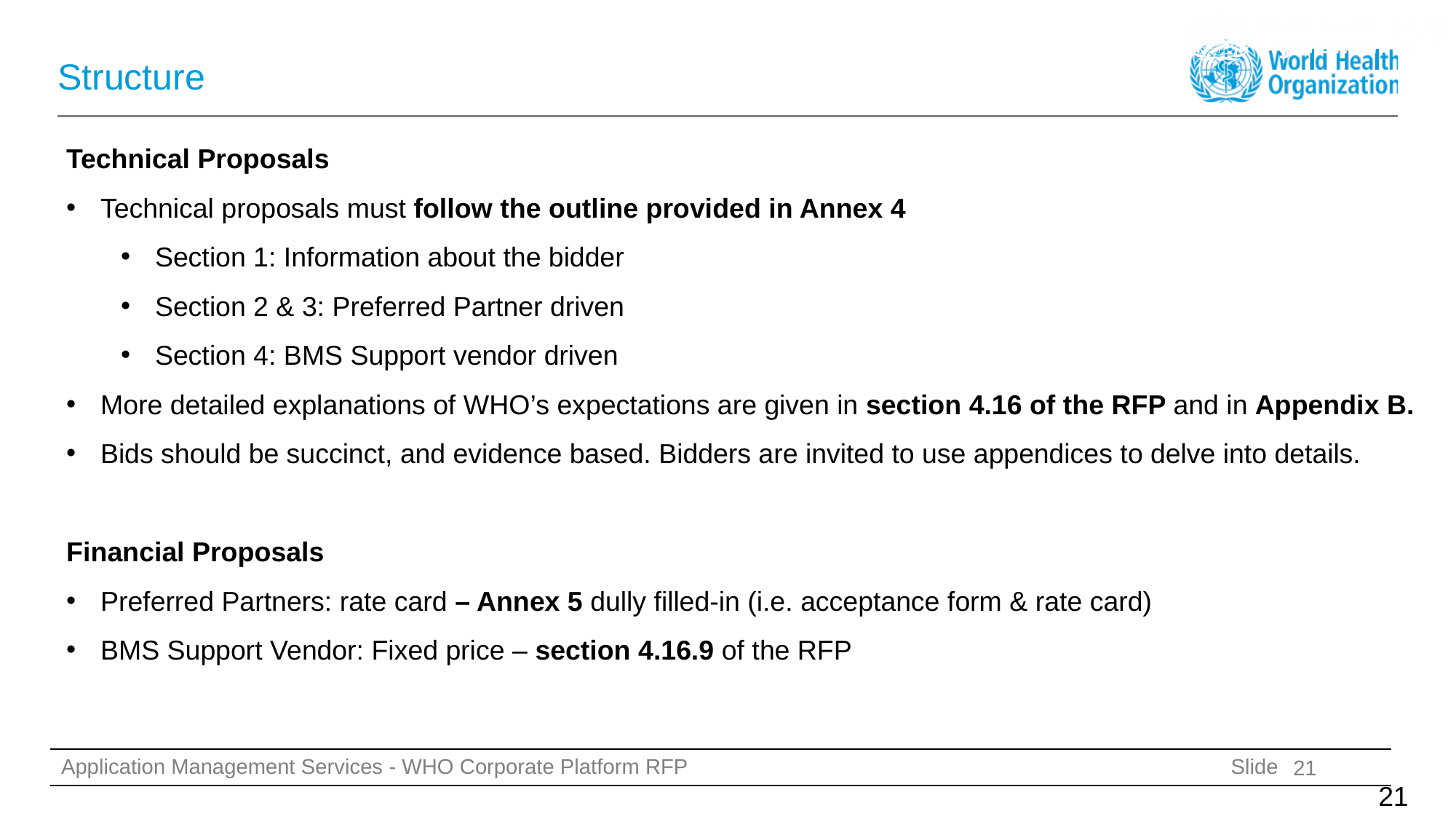

# Structure
Technical Proposals
Technical proposals must follow the outline provided in Annex 4
Section 1: Information about the bidder
Section 2 & 3: Preferred Partner driven
Section 4: BMS Support vendor driven
More detailed explanations of WHO’s expectations are given in section 4.16 of the RFP and in Appendix B.
Bids should be succinct, and evidence based. Bidders are invited to use appendices to delve into details.

Financial Proposals
Preferred Partners: rate card – Annex 5 dully filled-in (i.e. acceptance form & rate card)
BMS Support Vendor: Fixed price – section 4.16.9 of the RFP
21